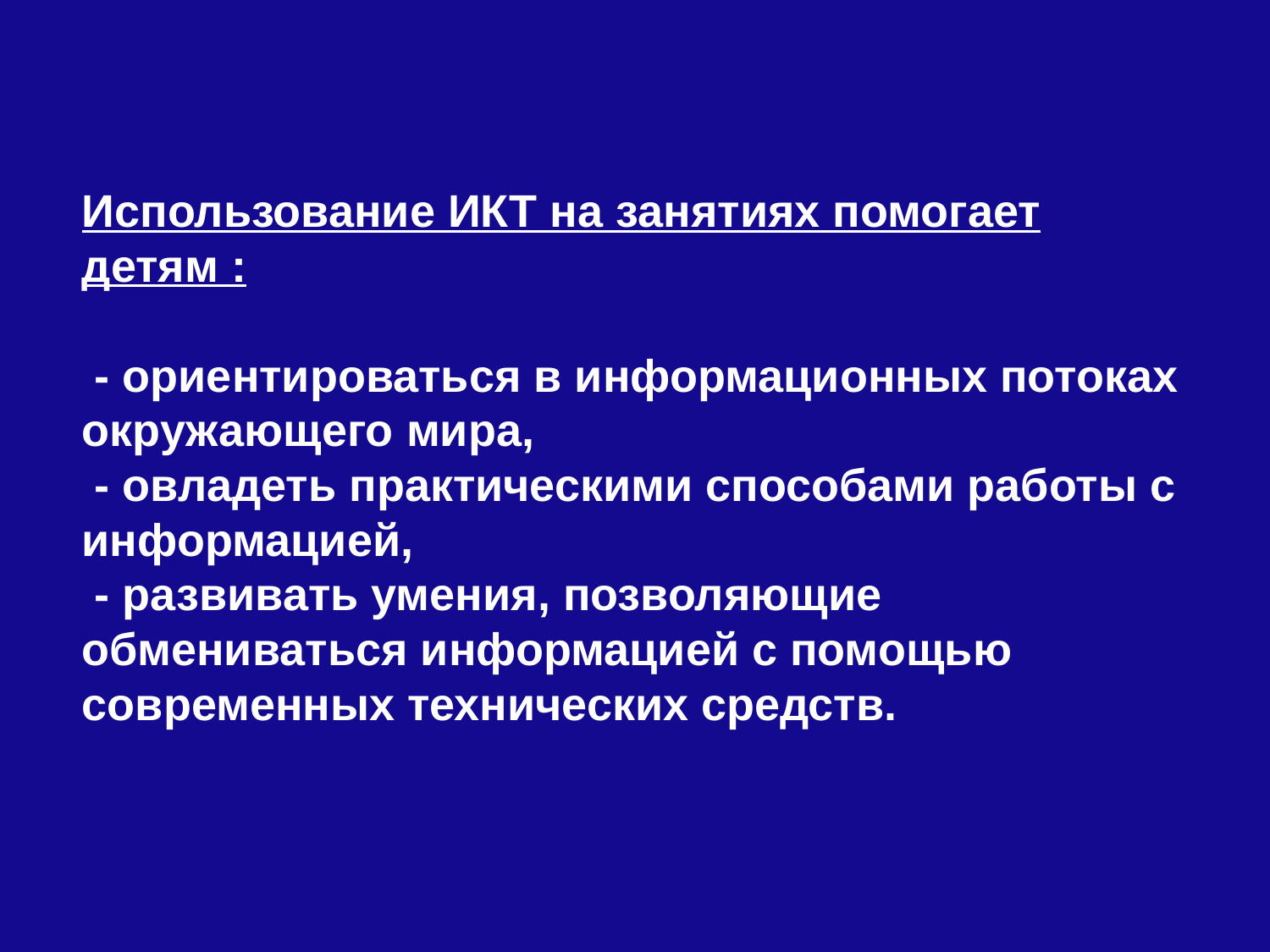

Использование ИКТ на занятиях помогает детям :
 - ориентироваться в информационных потоках окружающего мира,
 - овладеть практическими способами работы с информацией,
 - развивать умения, позволяющие обмениваться информацией с помощью современных технических средств.